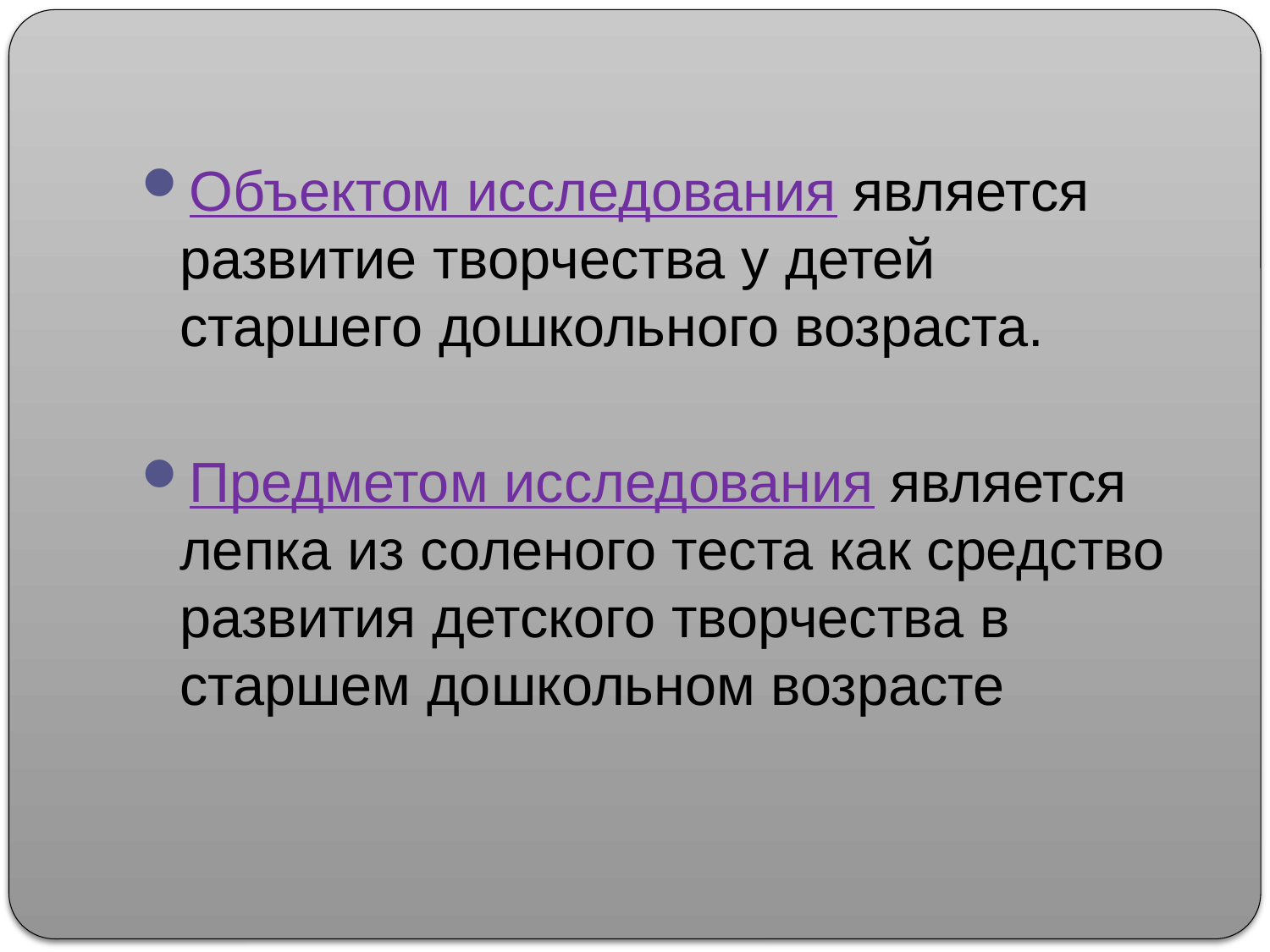

Объектом исследования является развитие творчества у детей старшего дошкольного возраста.

Предметом исследования является  лепка из соленого теста как средство развития детского творчества в старшем дошкольном возрасте